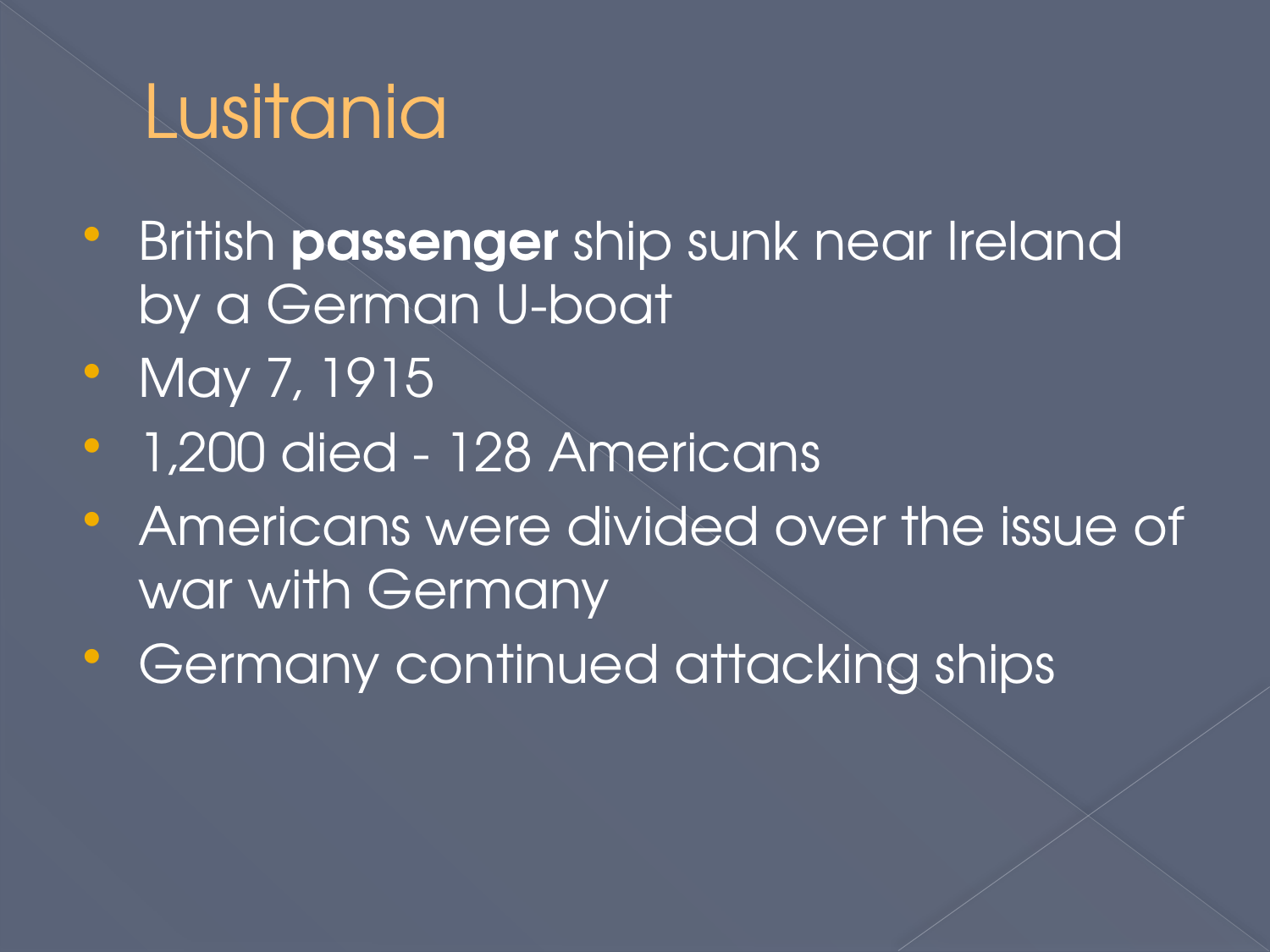

# Lusitania
British passenger ship sunk near Ireland by a German U-boat
May 7, 1915
1,200 died - 128 Americans
Americans were divided over the issue of war with Germany
Germany continued attacking ships